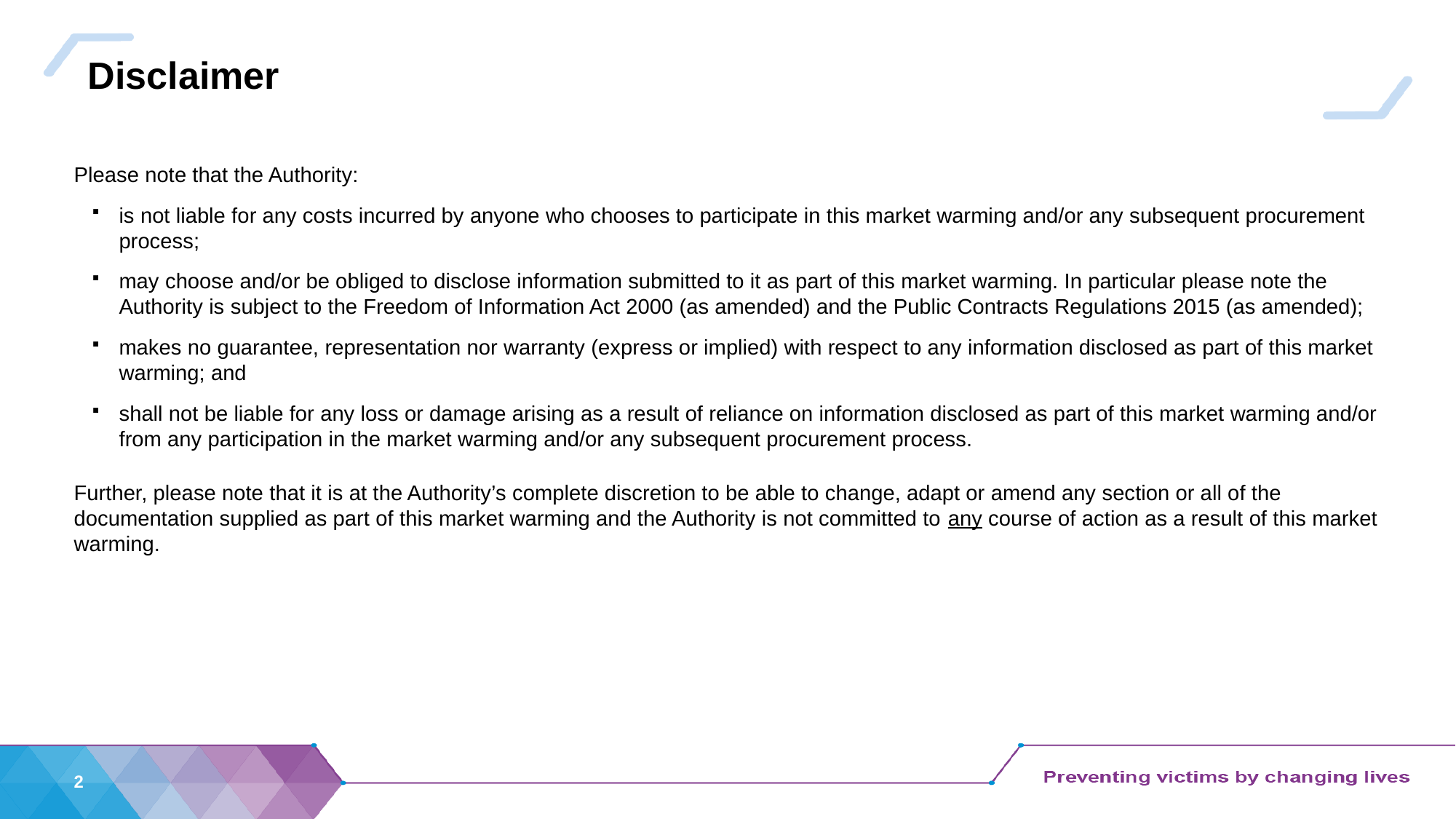

# Disclaimer
Please note that the Authority:
is not liable for any costs incurred by anyone who chooses to participate in this market warming and/or any subsequent procurement process;
may choose and/or be obliged to disclose information submitted to it as part of this market warming. In particular please note the Authority is subject to the Freedom of Information Act 2000 (as amended) and the Public Contracts Regulations 2015 (as amended);
makes no guarantee, representation nor warranty (express or implied) with respect to any information disclosed as part of this market warming; and
shall not be liable for any loss or damage arising as a result of reliance on information disclosed as part of this market warming and/or from any participation in the market warming and/or any subsequent procurement process.
Further, please note that it is at the Authority’s complete discretion to be able to change, adapt or amend any section or all of the documentation supplied as part of this market warming and the Authority is not committed to any course of action as a result of this market warming.

2